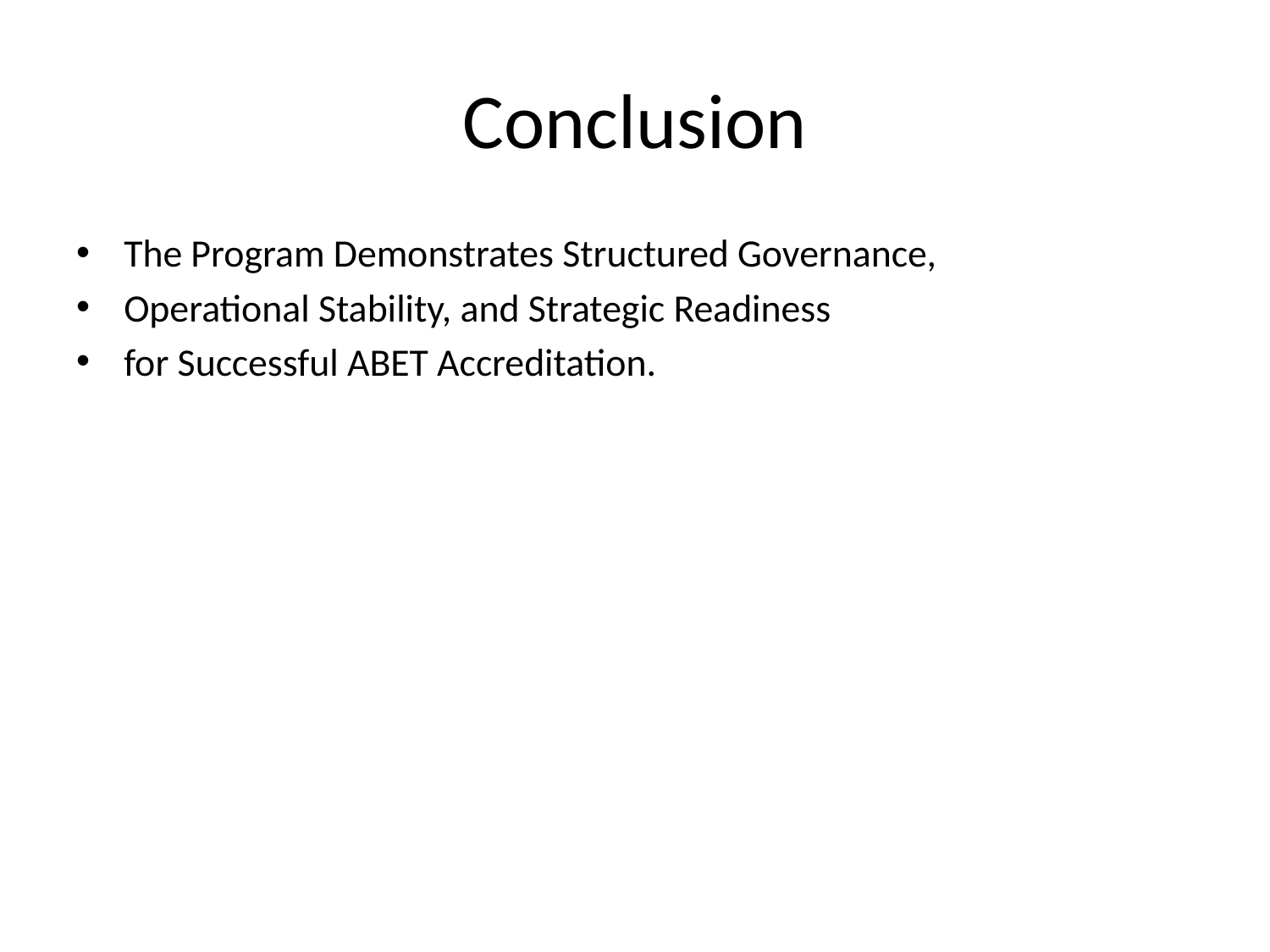

# Conclusion
The Program Demonstrates Structured Governance,
Operational Stability, and Strategic Readiness
for Successful ABET Accreditation.